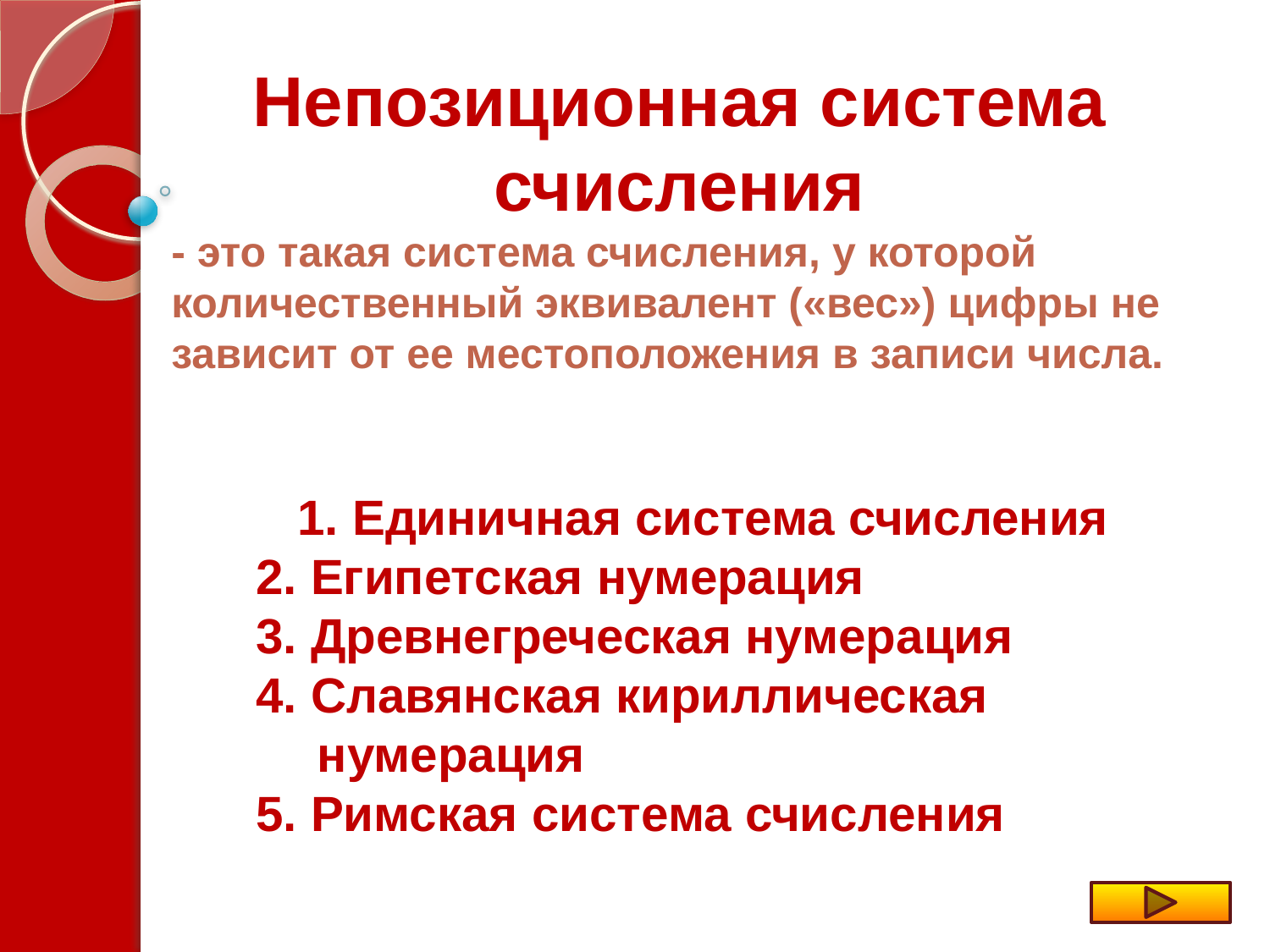

Непозиционная система счисления
- это такая система счисления, у которой количественный эквивалент («вес») цифры не зависит от ее местоположения в записи числа.
1. Единичная система счисления
2. Египетская нумерация
3. Древнегреческая нумерация
4. Славянская кириллическая нумерация
5. Римская система счисления